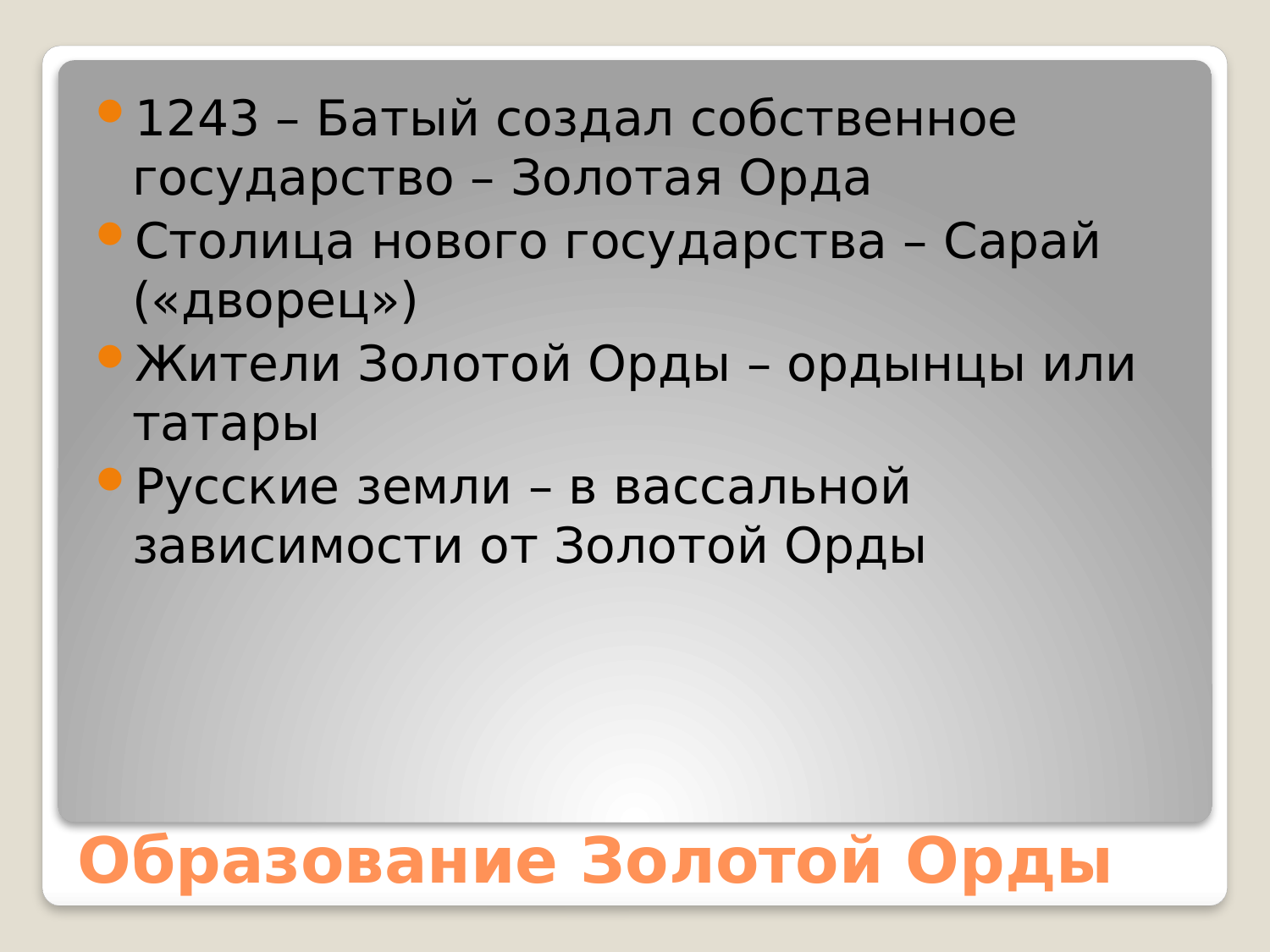

1243 – Батый создал собственное государство – Золотая Орда
Столица нового государства – Сарай («дворец»)
Жители Золотой Орды – ордынцы или татары
Русские земли – в вассальной зависимости от Золотой Орды
# Образование Золотой Орды